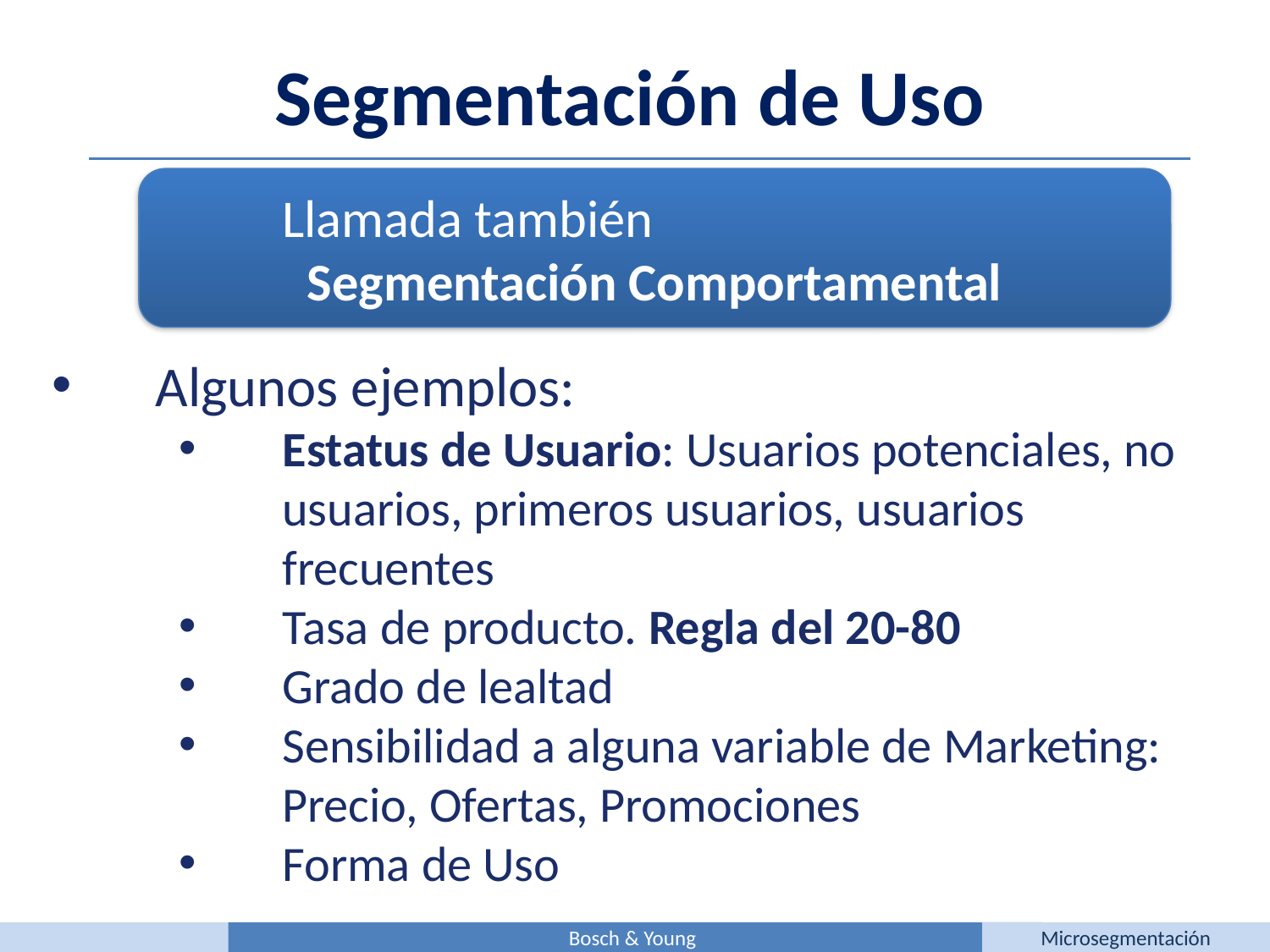

Segmentación de Uso

Llamada también                                Segmentación Comportamental

Algunos ejemplos:
Estatus de Usuario: Usuarios potenciales, no usuarios, primeros usuarios, usuarios frecuentes
Tasa de producto. Regla del 20-80
Grado de lealtad
Sensibilidad a alguna variable de Marketing: Precio, Ofertas, Promociones
Forma de Uso

Bosch & Young
Microsegmentación